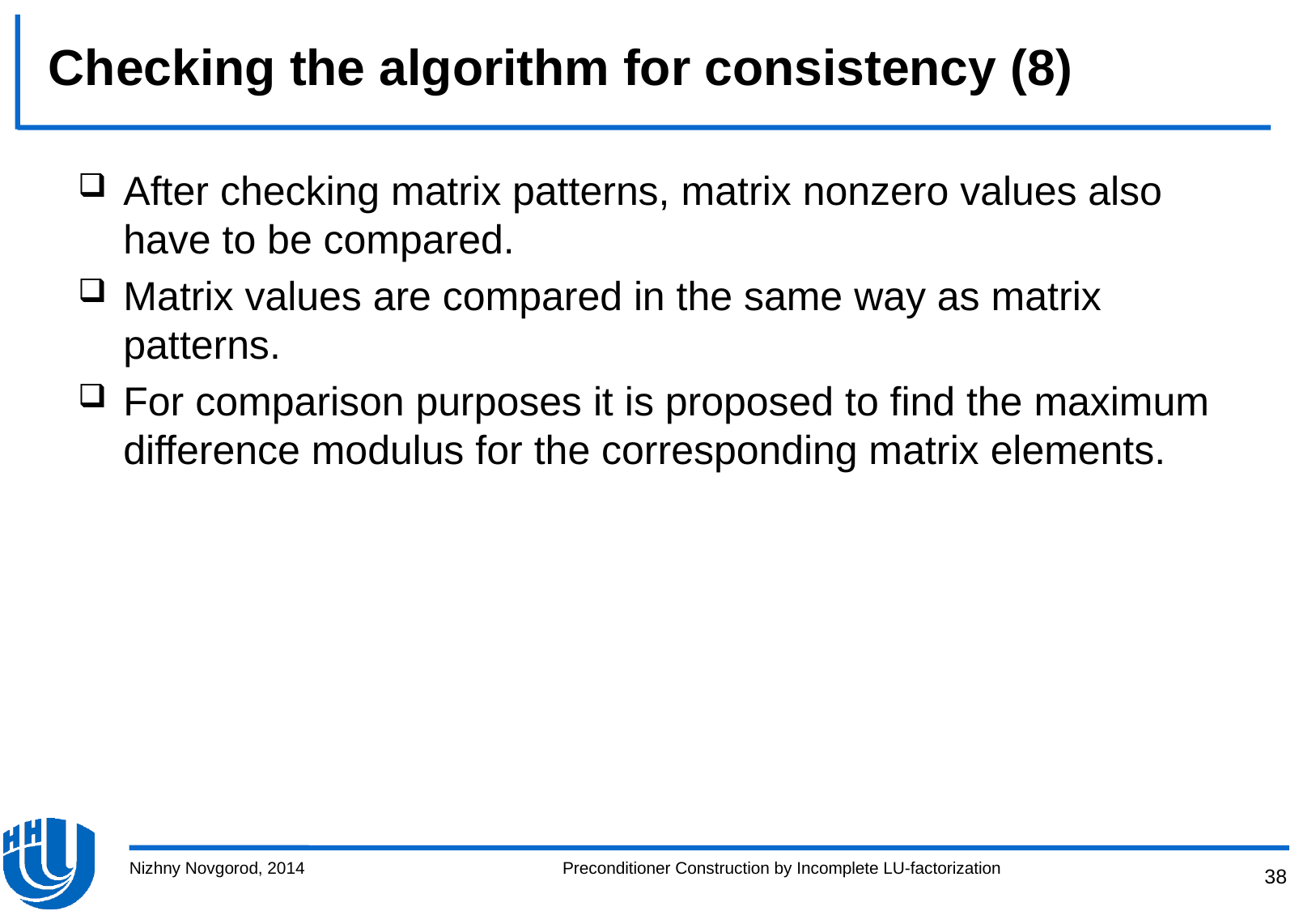

# Checking the algorithm for consistency (8)
After checking matrix patterns, matrix nonzero values also have to be compared.
Matrix values are compared in the same way as matrix patterns.
For comparison purposes it is proposed to find the maximum difference modulus for the corresponding matrix elements.
Nizhny Novgorod, 2014
Preconditioner Construction by Incomplete LU-factorization